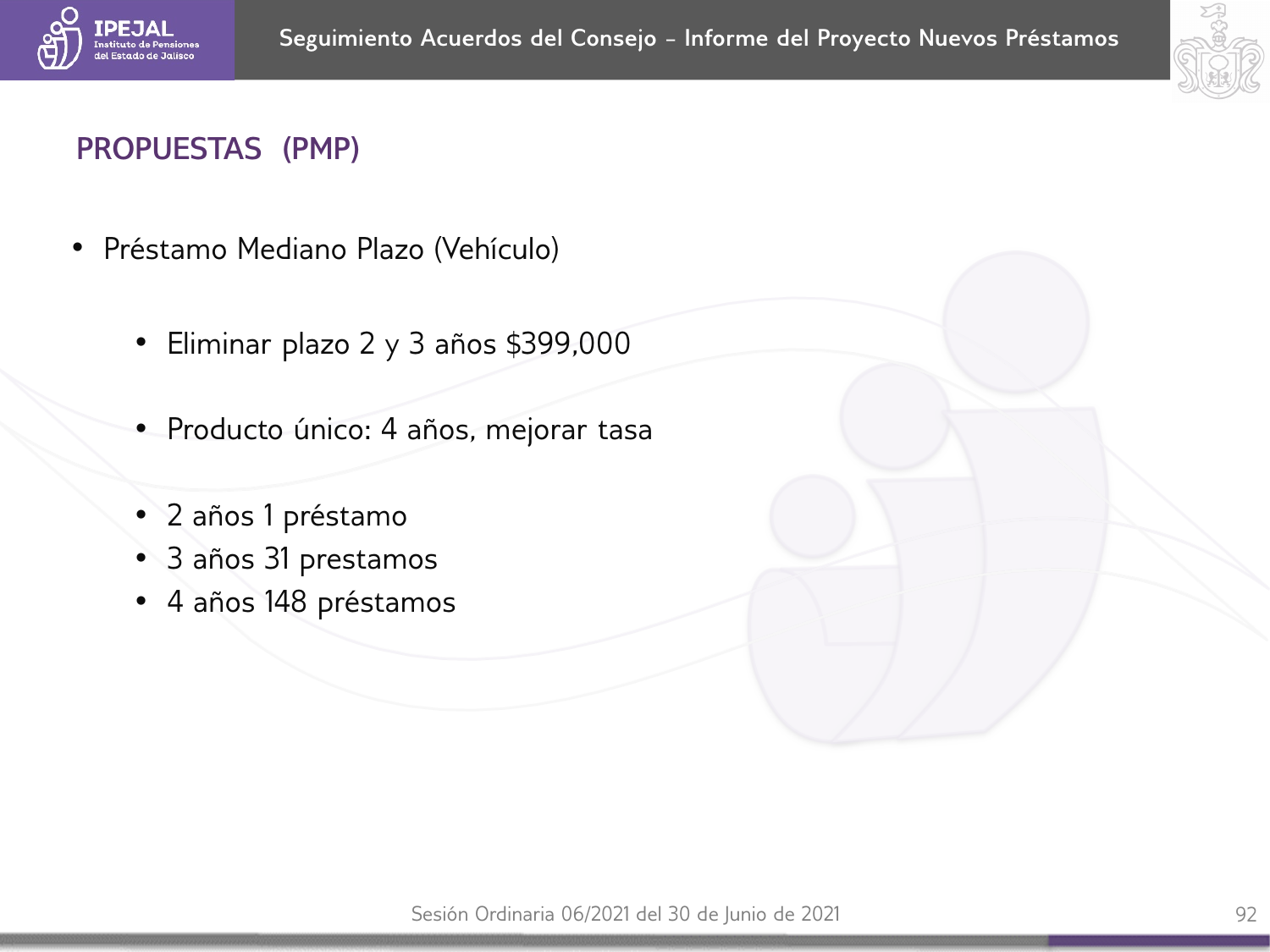

Seguimiento Acuerdos del Consejo – Informe del Proyecto Nuevos Préstamos
PROPUESTAS  (PMP)
Préstamo Mediano Plazo (Vehículo)

Eliminar plazo 2 y 3 años $399,000

Producto único: 4 años, mejorar tasa

2 años 1 préstamo
3 años 31 prestamos
4 años 148 préstamos
92
Sesión Ordinaria 06/2021 del 30 de Junio de 2021